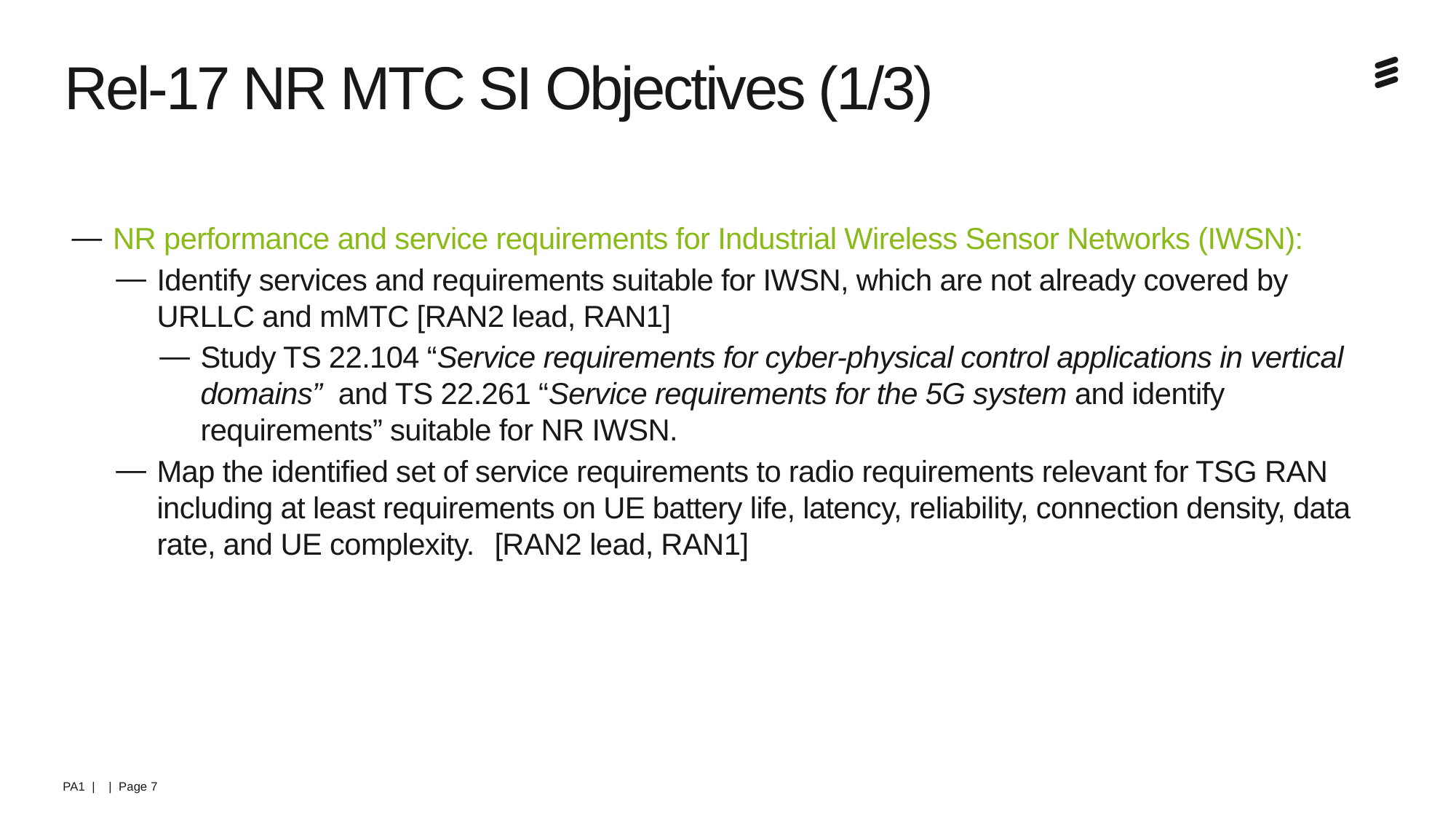

# Rel-17 NR MTC SI Objectives (1/3)
NR performance and service requirements for Industrial Wireless Sensor Networks (IWSN):
Identify services and requirements suitable for IWSN, which are not already covered by URLLC and mMTC [RAN2 lead, RAN1]
Study TS 22.104 “Service requirements for cyber-physical control applications in vertical domains”  and TS 22.261 “Service requirements for the 5G system and identify requirements” suitable for NR IWSN.
Map the identified set of service requirements to radio requirements relevant for TSG RAN including at least requirements on UE battery life, latency, reliability, connection density, data rate, and UE complexity.   [RAN2 lead, RAN1]